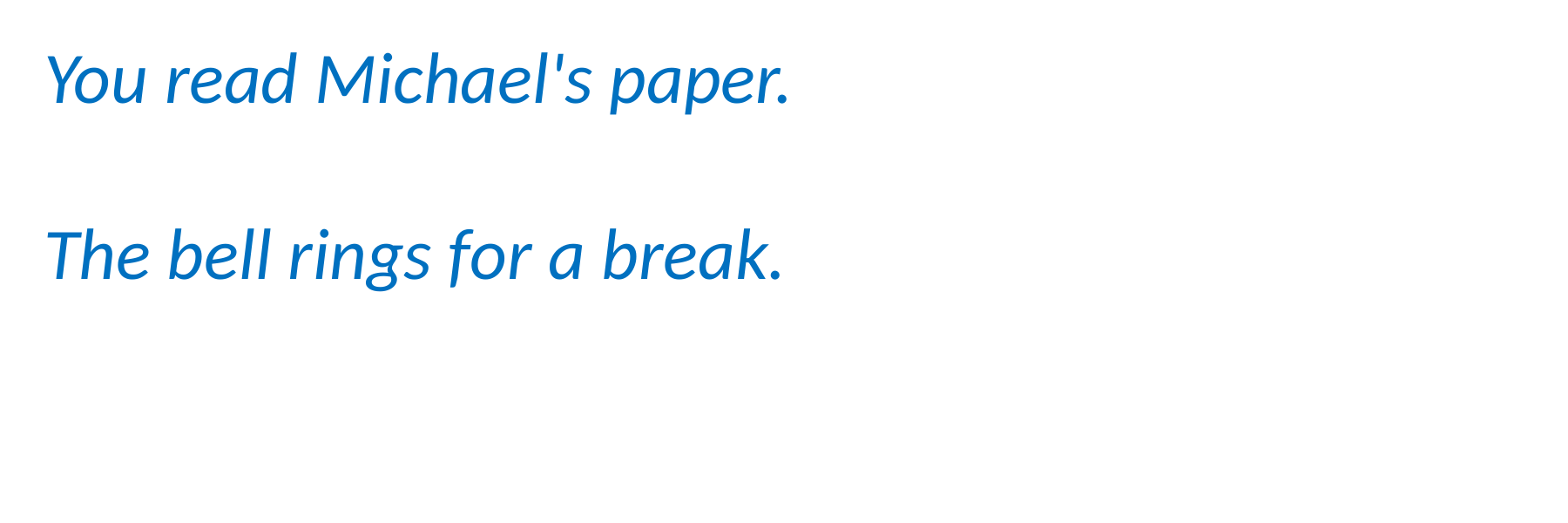

You read Michael's paper.

The bell rings for a break.